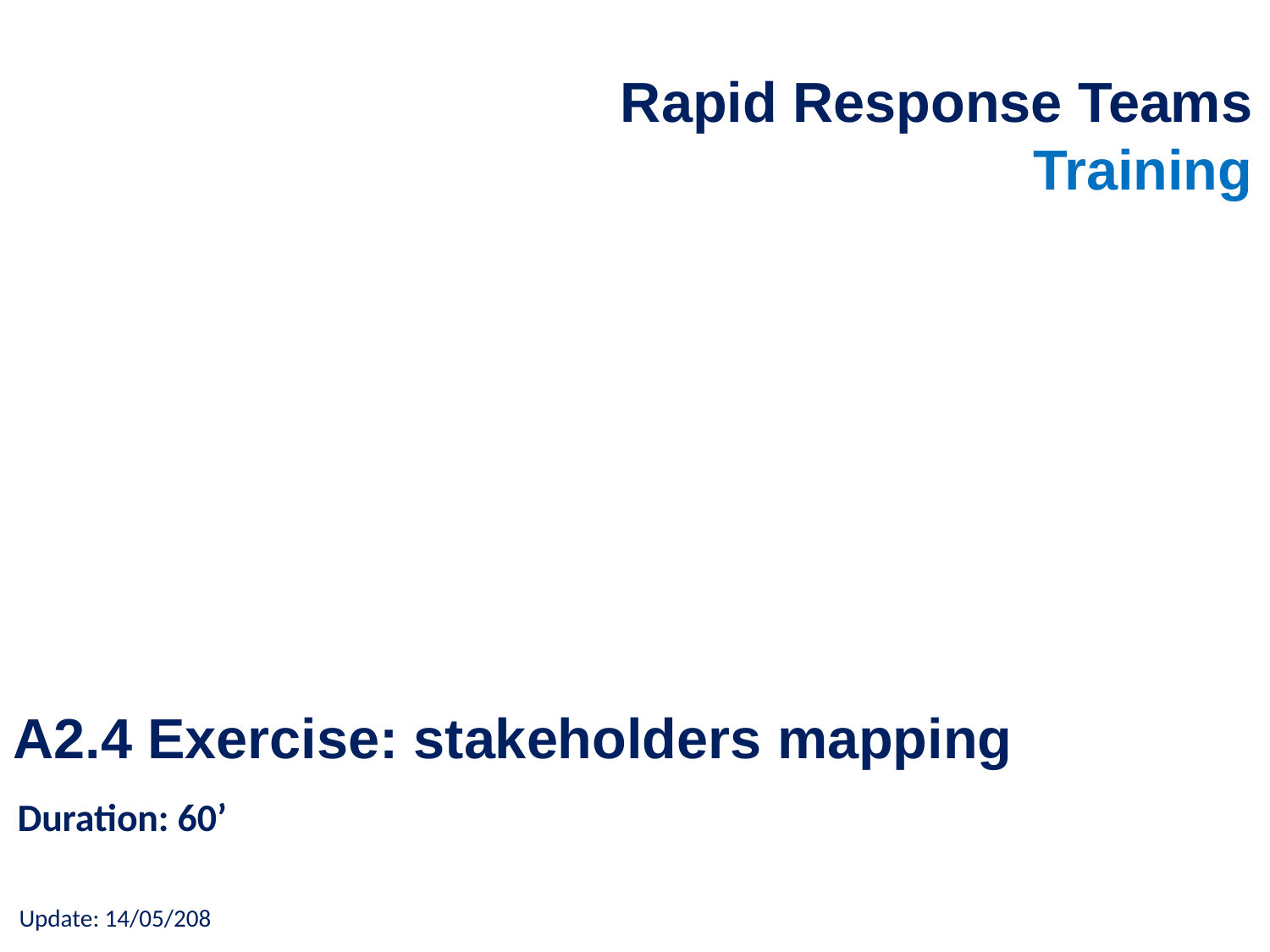

# Rapid Response Teams Training
A2.4 Exercise: stakeholders mapping

Duration: 60’
Update: 14/05/208